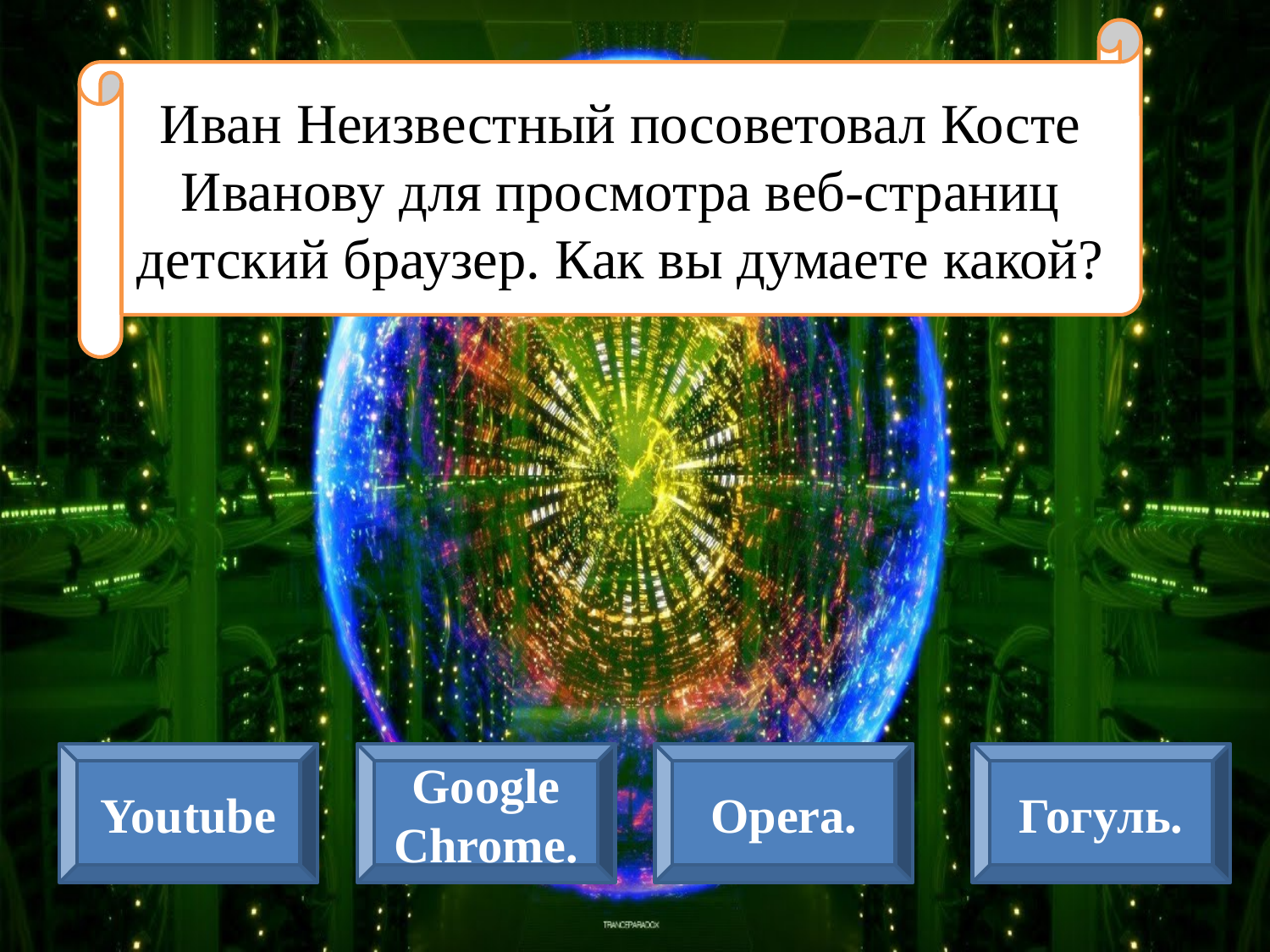

Иван Неизвестный посоветовал Косте Иванову для просмотра веб-страниц детский браузер. Как вы думаете какой?
Youtube
Google Chrome.
Opera.
Гогуль.